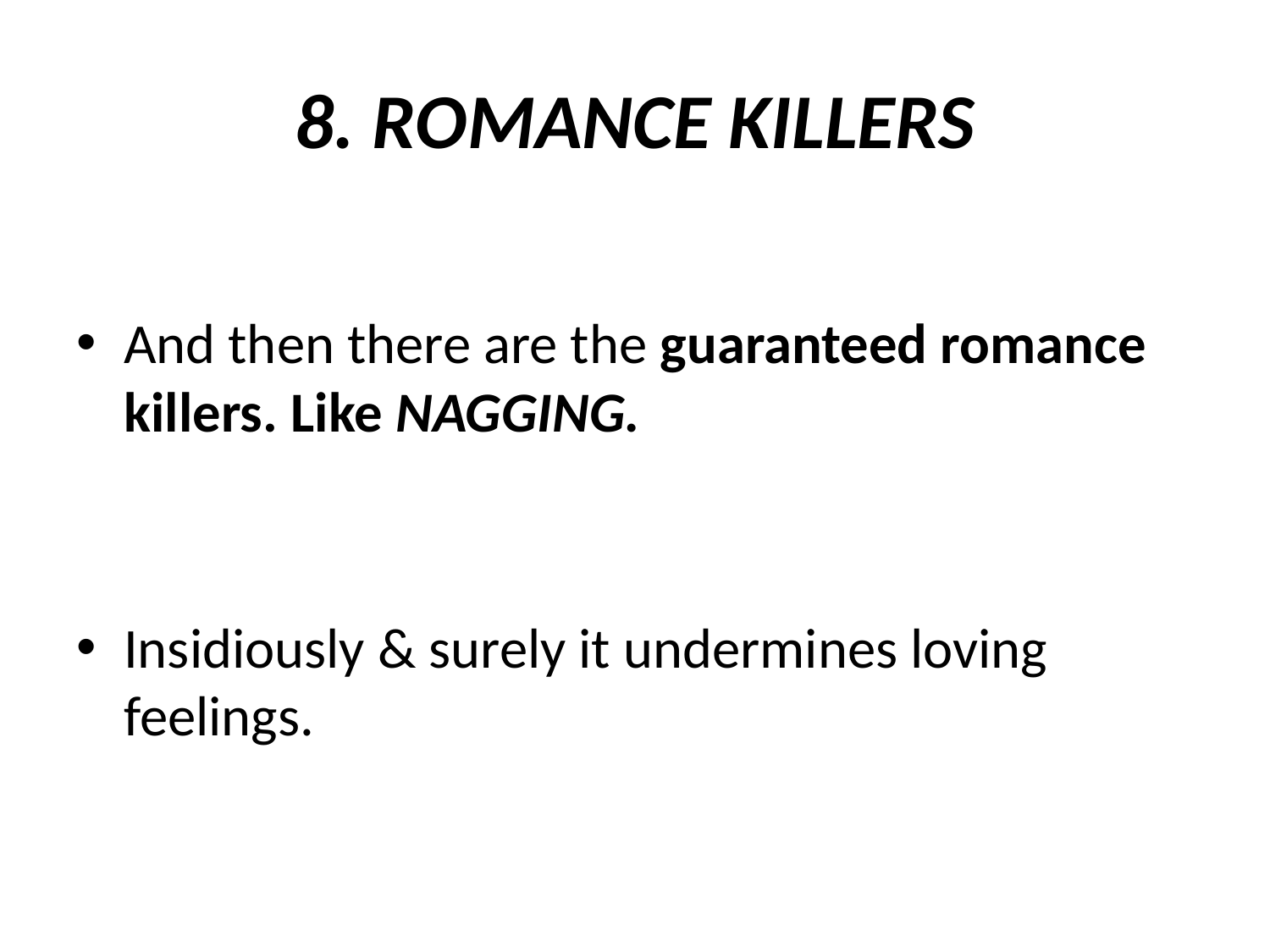

# 8. ROMANCE KILLERS

And then there are the guaranteed romance killers. Like NAGGING.

Insidiously & surely it undermines loving feelings.